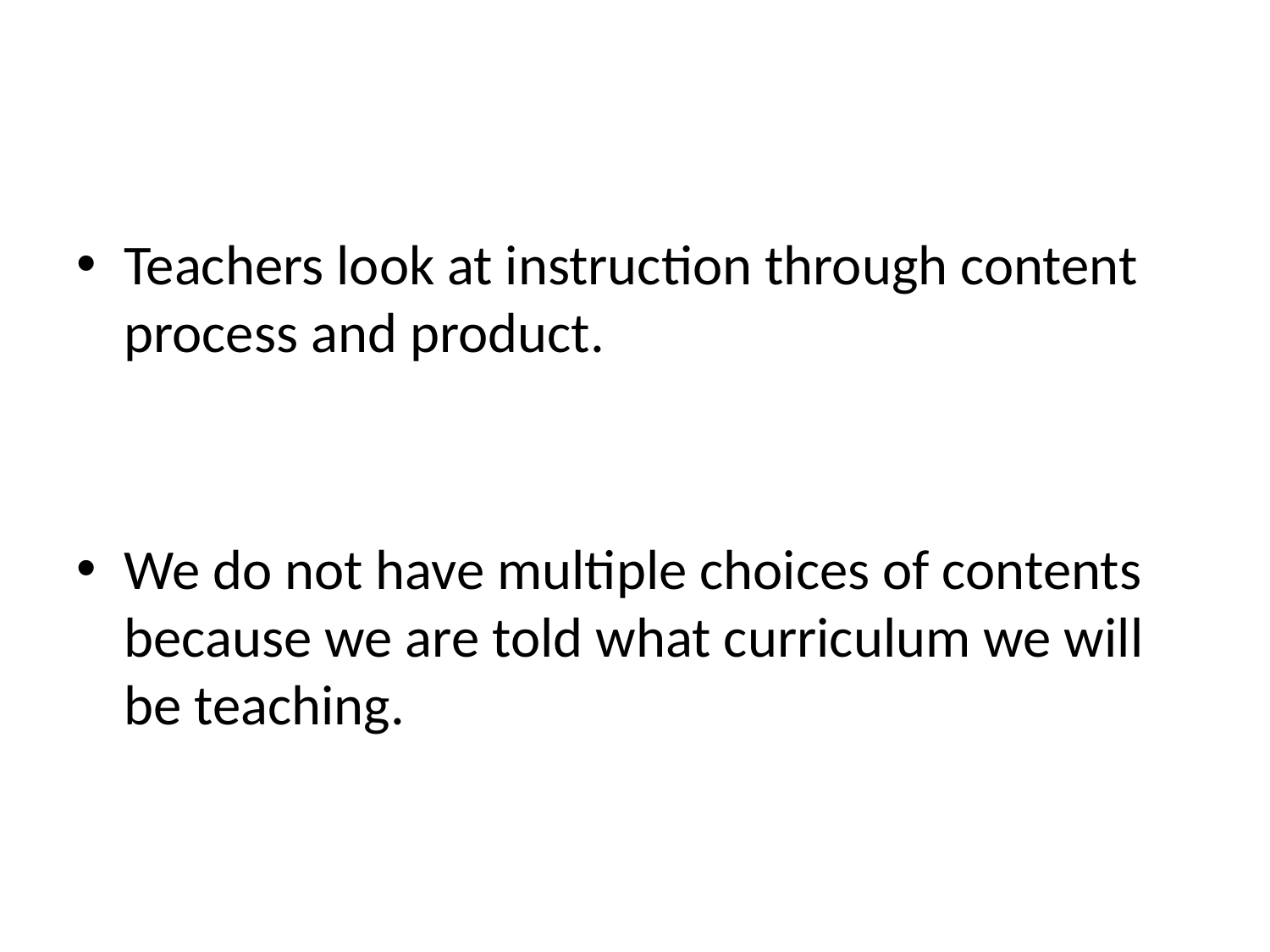

Teachers look at instruction through content process and product.

We do not have multiple choices of contents because we are told what curriculum we will be teaching.